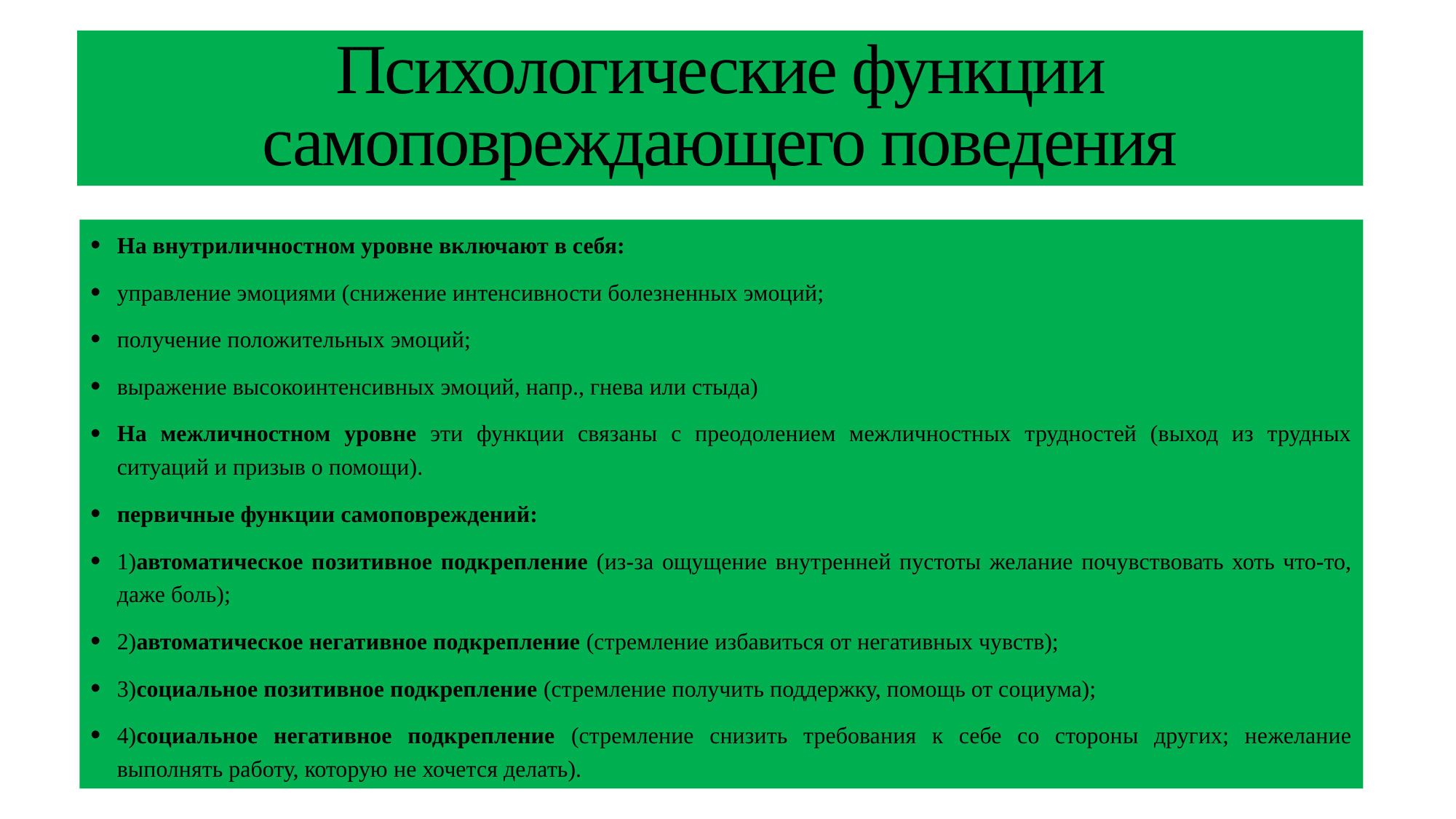

# Психологические функции самоповреждающего поведения
На внутриличностном уровне включают в себя:
управление эмоциями (снижение интенсивности болезненных эмоций;
получение положительных эмоций;
выражение высокоинтенсивных эмоций, напр., гнева или стыда)
На межличностном уровне эти функции связаны с преодолением межличностных трудностей (выход из трудных ситуаций и призыв о помощи).
первичные функции самоповреждений:
1)автоматическое позитивное подкрепление (из-за ощущение внутренней пустоты желание почувствовать хоть что-то, даже боль);
2)автоматическое негативное подкрепление (стремление избавиться от негативных чувств);
3)социальное позитивное подкрепление (стремление получить поддержку, помощь от социума);
4)социальное негативное подкрепление (стремление снизить требования к себе со стороны других; нежелание выполнять работу, которую не хочется делать).